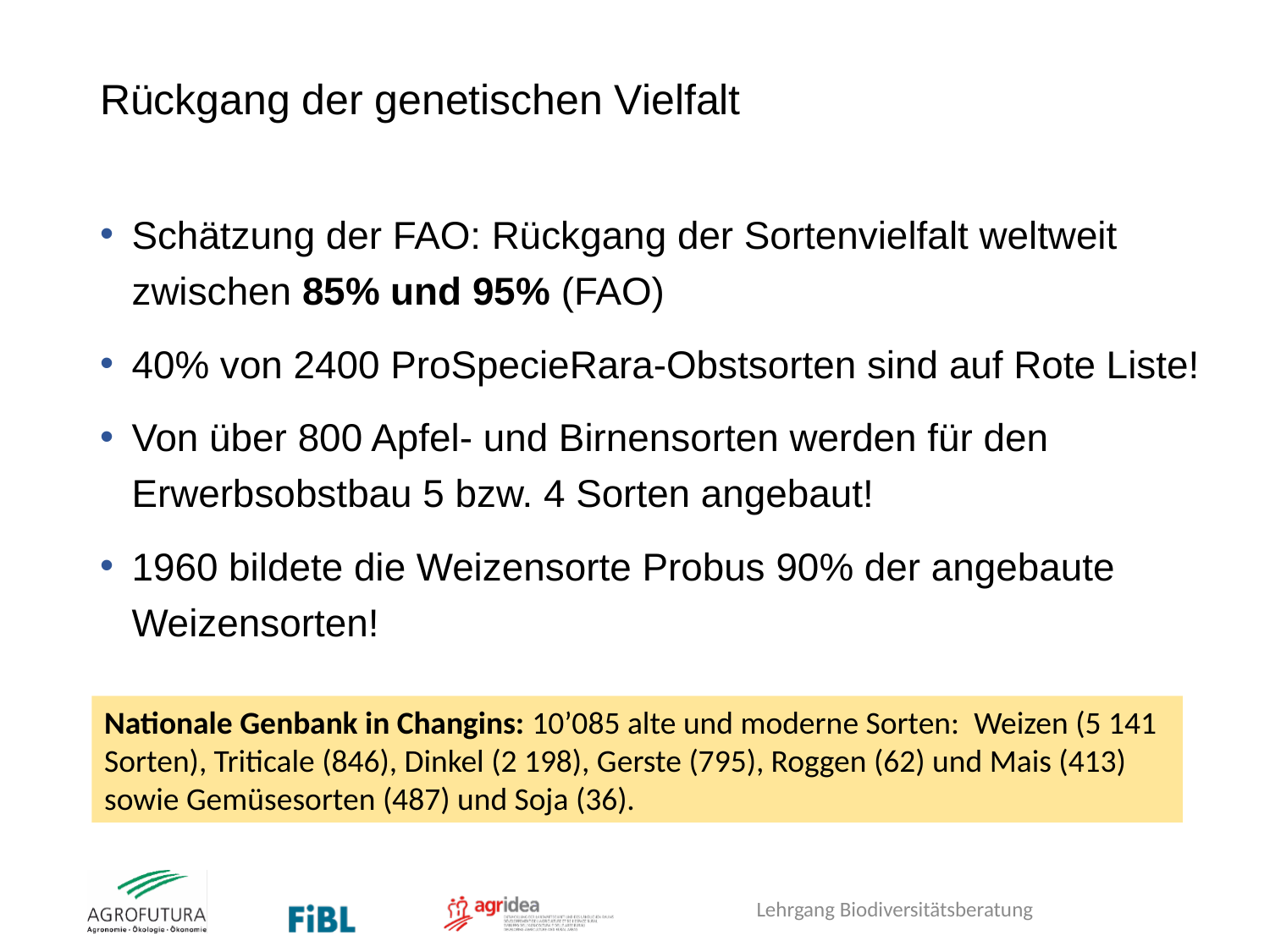

# Rückgang der genetischen Vielfalt
Schätzung der FAO: Rückgang der Sortenvielfalt weltweit zwischen 85% und 95% (FAO)
40% von 2400 ProSpecieRara-Obstsorten sind auf Rote Liste!
Von über 800 Apfel- und Birnensorten werden für den Erwerbsobstbau 5 bzw. 4 Sorten angebaut!
1960 bildete die Weizensorte Probus 90% der angebaute Weizensorten!

Nationale Genbank in Changins: 10’085 alte und moderne Sorten:  Weizen (5 141 Sorten), Triticale (846), Dinkel (2 198), Gerste (795), Roggen (62) und Mais (413) sowie Gemüsesorten (487) und Soja (36).
Lehrgang Biodiversitätsberatung